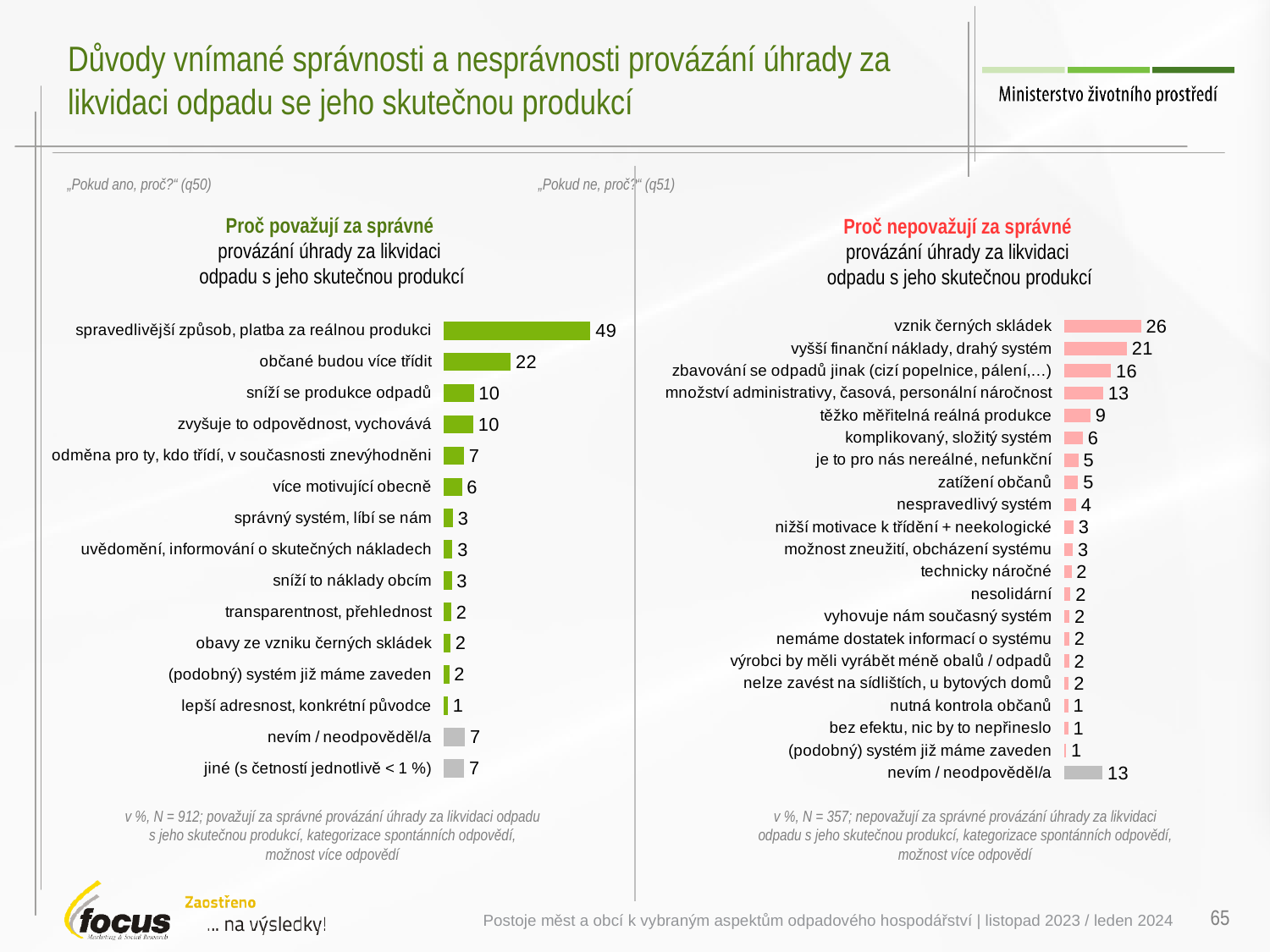

# Důvody vnímané správnosti a nesprávnosti provázání úhrady za likvidaci odpadu se jeho skutečnou produkcí
„Pokud ano, proč?“ (q50)                                                                                           „Pokud ne, proč?“ (q51)
Proč považují za správné
provázání úhrady za likvidaci
odpadu s jeho skutečnou produkcí
Proč nepovažují za správné
provázání úhrady za likvidaci
odpadu s jeho skutečnou produkcí

### Chart

| Category | % |
|---|---|
| vznik černých skládek | 25.56003211073 |
| vyšší finanční náklady, drahý systém | 20.83740157105 |
| zbavování se odpadů jinak (cizí popelnice, pálení,…) | 15.5929489435 |
| množství administrativy, časová, personální náročnost | 12.91340908638 |
| těžko měřitelná reálná produkce | 8.801075859662 |
| komplikovaný, složitý systém | 6.28075159089 |
| je to pro nás nereálné, nefunkční | 4.755591831746 |
| zatížení občanů | 4.66606256307 |
| nespravedlivý systém | 3.965345292298 |
| nižší motivace k třídění + neekologické | 3.088638227313 |
| možnost zneužití, obcházení systému | 2.903057846588 |
| technicky náročné | 2.463427440996 |
| nesolidární | 2.135207023663 |
| vyhovuje nám současný systém | 1.801805966534 |
| nemáme dostatek informací o systému | 1.729046375316 |
| výrobci by měli vyrábět méně obalů / odpadů | 1.697204120056 |
| nelze zavést na sídlištích, u bytových domů | 1.59067141716 |
| nutná kontrola občanů | 1.408078119429 |
| bez efektu, nic by to nepřineslo | 1.385778098723 |
| (podobný) systém již máme zaveden | 0.6564223417986 |
| nevím / neodpověděl/a | 12.77866617181 |

### Chart

| Category | % |
|---|---|
| spravedlivější způsob, platba za reálnou produkci | 48.6656805422 |
| občané budou více třídit | 22.15845732758 |
| sníží se produkce odpadů | 9.874429199619 |
| zvyšuje to odpovědnost, vychovává | 9.752017886462 |
| odměna pro ty, kdo třídí, v současnosti znevýhodněni | 6.675913418599 |
| více motivující obecně | 5.963531266992 |
| správný systém, líbí se nám | 2.943083228417 |
| uvědomění, informování o skutečných nákladech | 2.81611543656 |
| sníží to náklady obcím | 2.573896132339 |
| transparentnost, přehlednost | 2.352235631856 |
| obavy ze vzniku černých skládek | 2.136297718502 |
| (podobný) systém již máme zaveden | 1.717471352947 |
| lepší adresnost, konkrétní původce | 1.261511282491 |
| nevím / neodpověděl/a | 6.915857104051 |
| jiné (s četností jednotlivě < 1 %) | 6.723338947052 |
v %, N = 912; považují za správné provázání úhrady za likvidaci odpadu s jeho skutečnou produkcí, kategorizace spontánních odpovědí, možnost více odpovědí
v %, N = 357; nepovažují za správné provázání úhrady za likvidaci odpadu s jeho skutečnou produkcí, kategorizace spontánních odpovědí, možnost více odpovědí